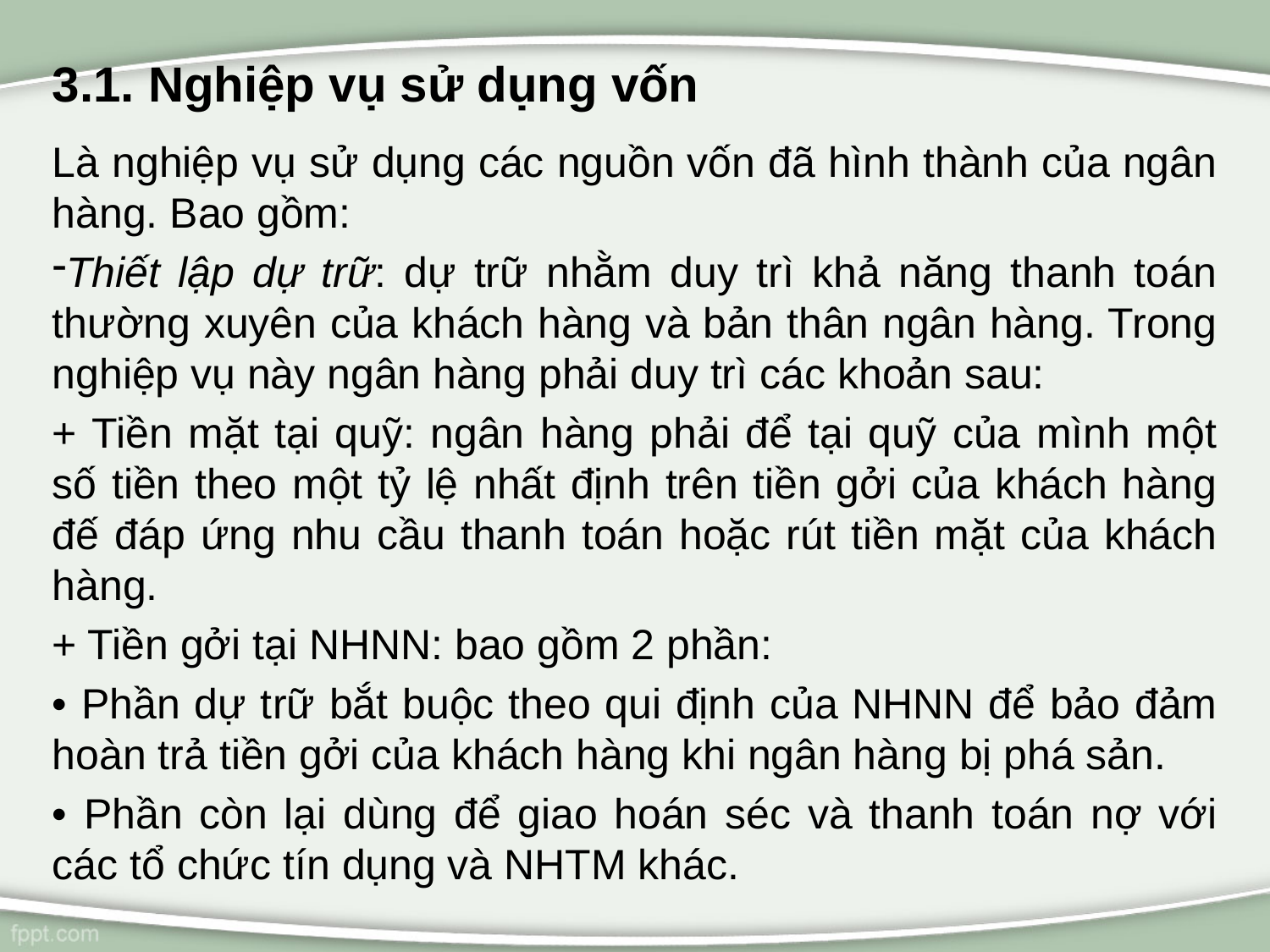

# 3.1. Nghiệp vụ sử dụng vốn
Là nghiệp vụ sử dụng các nguồn vốn đã hình thành của ngân hàng. Bao gồm:
Thiết lập dự trữ: dự trữ nhằm duy trì khả năng thanh toán thường xuyên của khách hàng và bản thân ngân hàng. Trong nghiệp vụ này ngân hàng phải duy trì các khoản sau:
+ Tiền mặt tại quỹ: ngân hàng phải để tại quỹ của mình một số tiền theo một tỷ lệ nhất định trên tiền gởi của khách hàng đế đáp ứng nhu cầu thanh toán hoặc rút tiền mặt của khách hàng.
+ Tiền gởi tại NHNN: bao gồm 2 phần:
• Phần dự trữ bắt buộc theo qui định của NHNN để bảo đảm hoàn trả tiền gởi của khách hàng khi ngân hàng bị phá sản.
• Phần còn lại dùng để giao hoán séc và thanh toán nợ với các tổ chức tín dụng và NHTM khác.